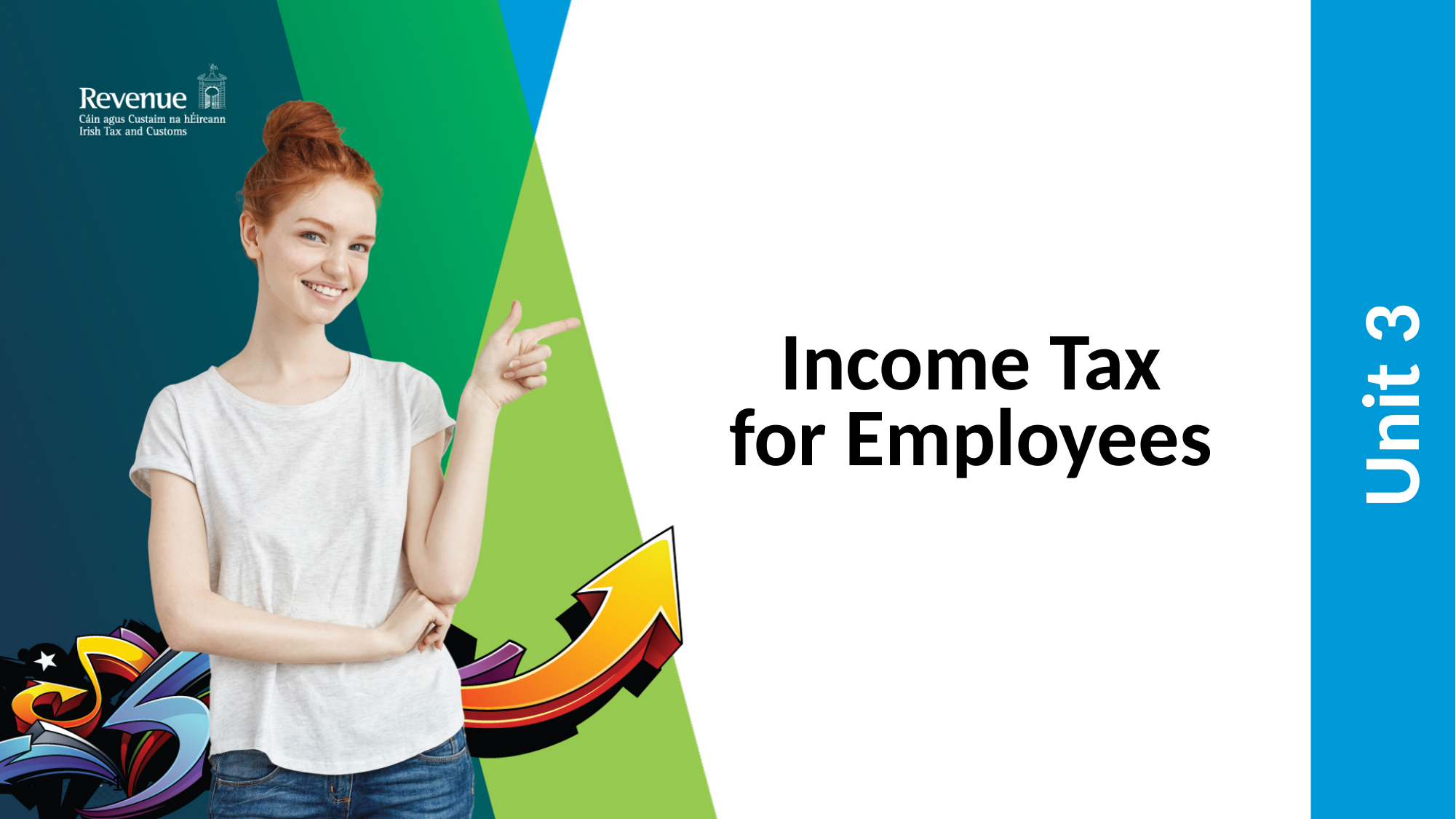

# Income Tax for Employees
Unit 3
1